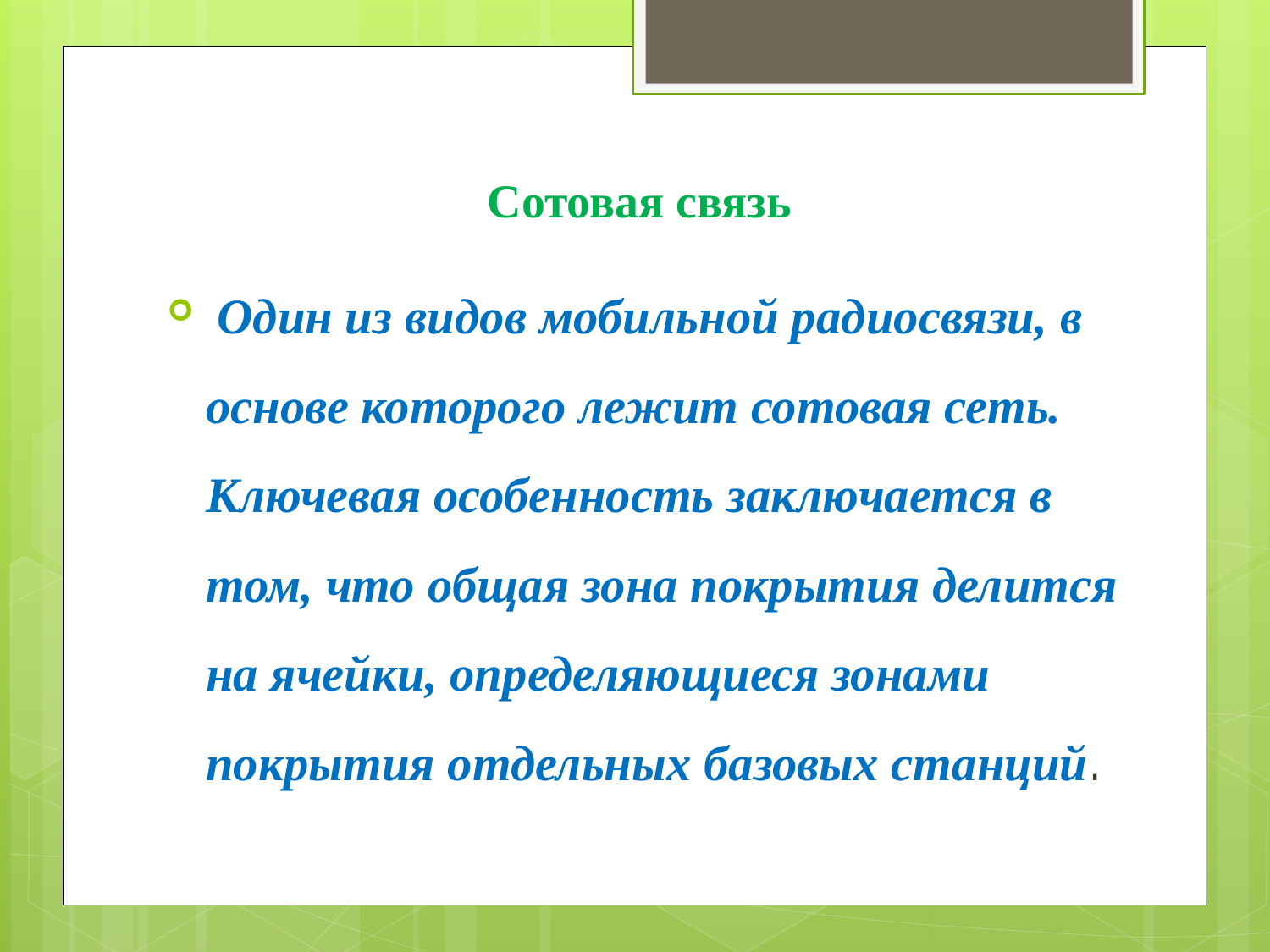

# Сотовая связь
 Один из видов мобильной радиосвязи, в основе которого лежит сотовая сеть. Ключевая особенность заключается в том, что общая зона покрытия делится на ячейки, определяющиеся зонами покрытия отдельных базовых станций.